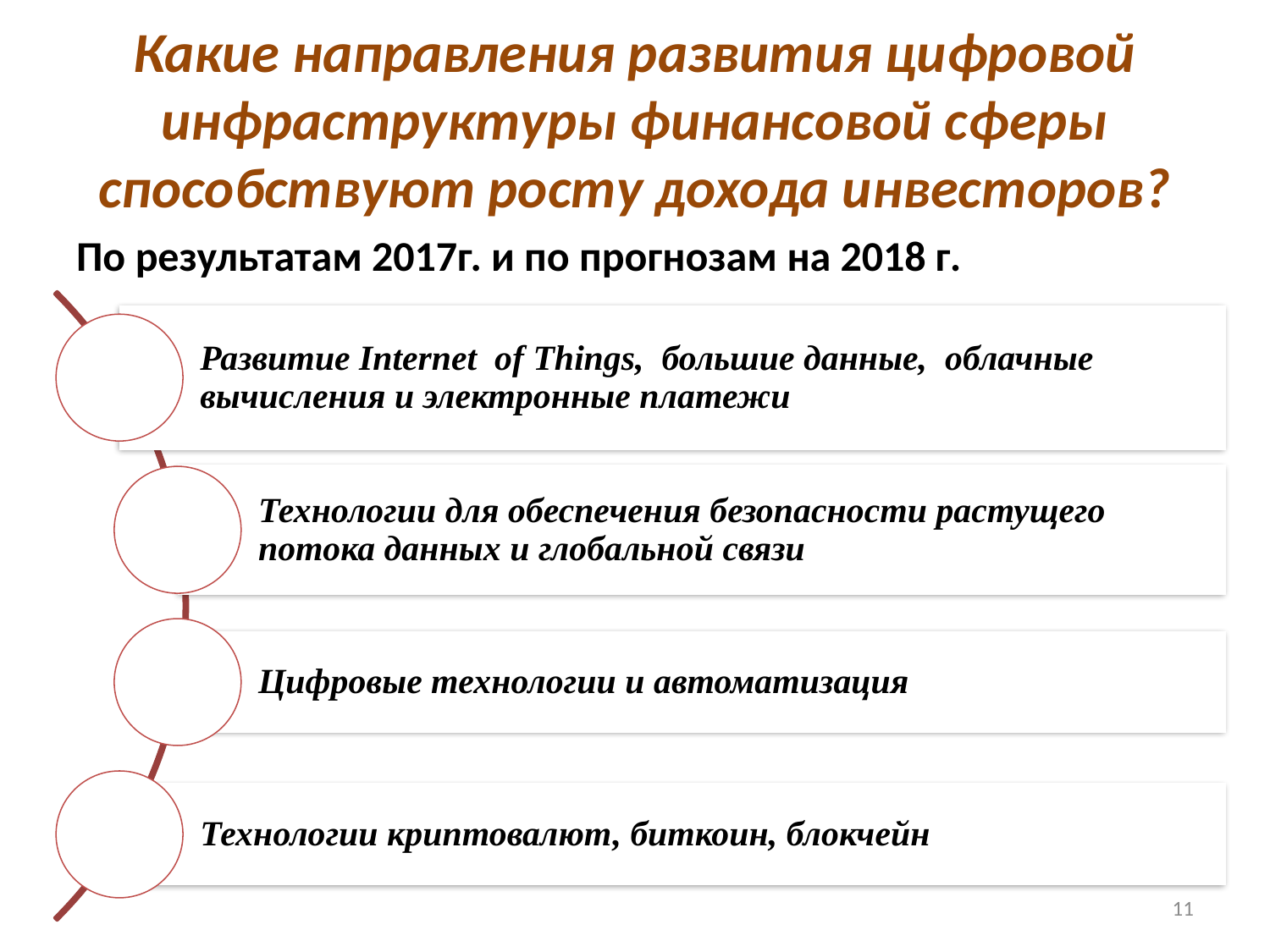

# Какие направления развития цифровой инфраструктуры финансовой сферы способствуют росту дохода инвесторов?
По результатам 2017г. и по прогнозам на 2018 г.

Развитие Internet  of Things,  большие данные,  облачные вычисления и электронные платежи
Технологии для обеспечения безопасности растущего потока данных и глобальной связи
Цифровые технологии и автоматизация
Технологии криптовалют, биткоин, блокчейн
11